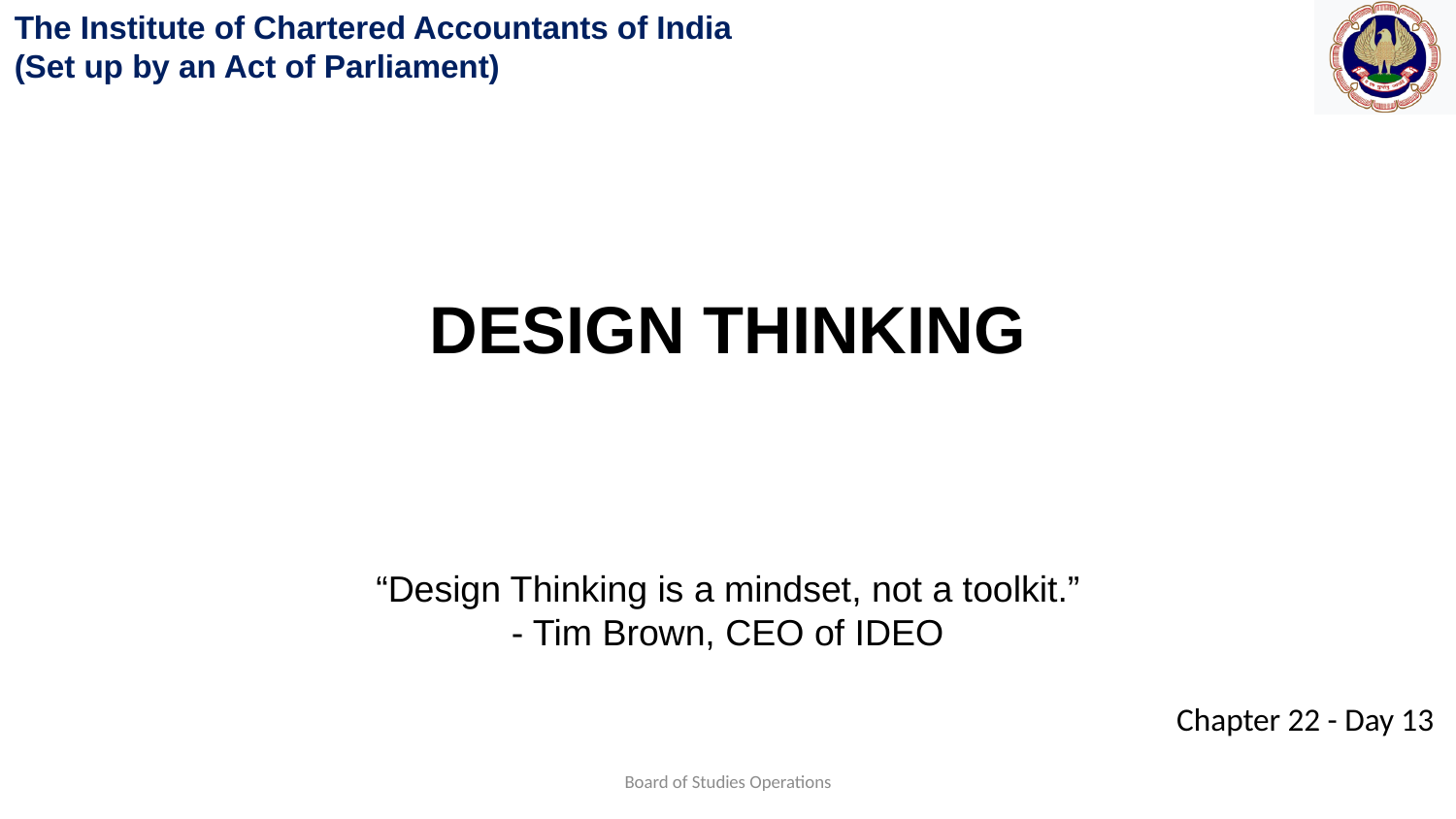

DESIGN THINKING
“Design Thinking is a mindset, not a toolkit.”
- Tim Brown, CEO of IDEO

Board of Studies Operations